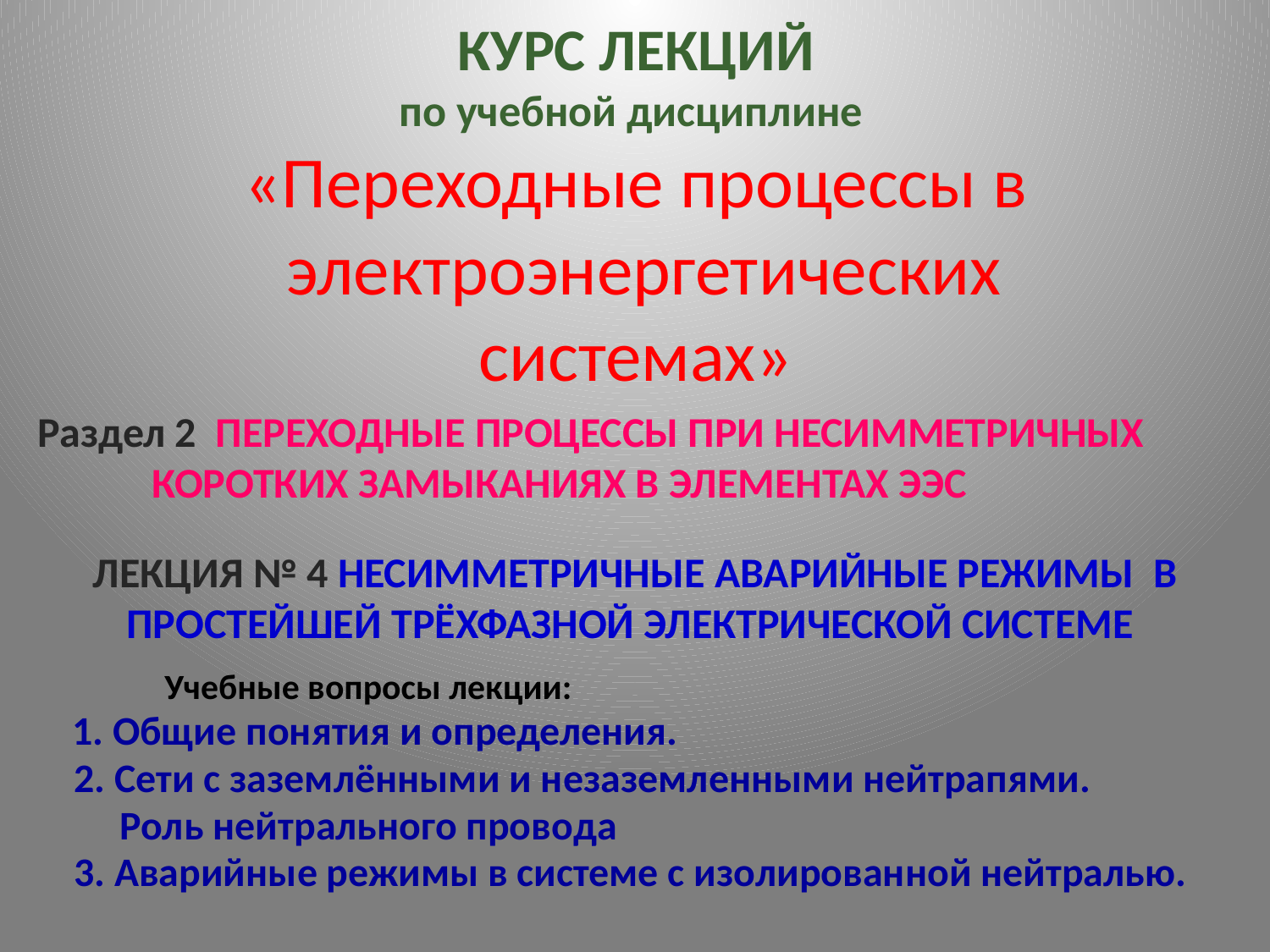

# КУРС ЛЕКЦИЙ по учебной дисциплине «Переходные процессы в электроэнергетических системах»
Раздел 2  ПЕРЕХОДНЫЕ ПРОЦЕССЫ ПРИ НЕСИММЕТРИЧНЫХ
            КОРОТКИХ ЗАМЫКАНИЯХ В ЭЛЕМЕНТАХ ЭЭС
ЛЕКЦИЯ № 4 НЕСИММЕТРИЧНЫЕ АВАРИЙНЫЕ РЕЖИМЫ  В ПРОСТЕЙШЕЙ ТРЁХФАЗНОЙ ЭЛЕКТРИЧЕСКОЙ СИСТЕМЕ
Учебные вопросы лекции:
    1. Общие понятия и определения.
    2. Сети с заземлёнными и незаземленными нейтрапями.
         Роль нейтрального провода
    3. Аварийные режимы в системе с изолированной нейтралью.